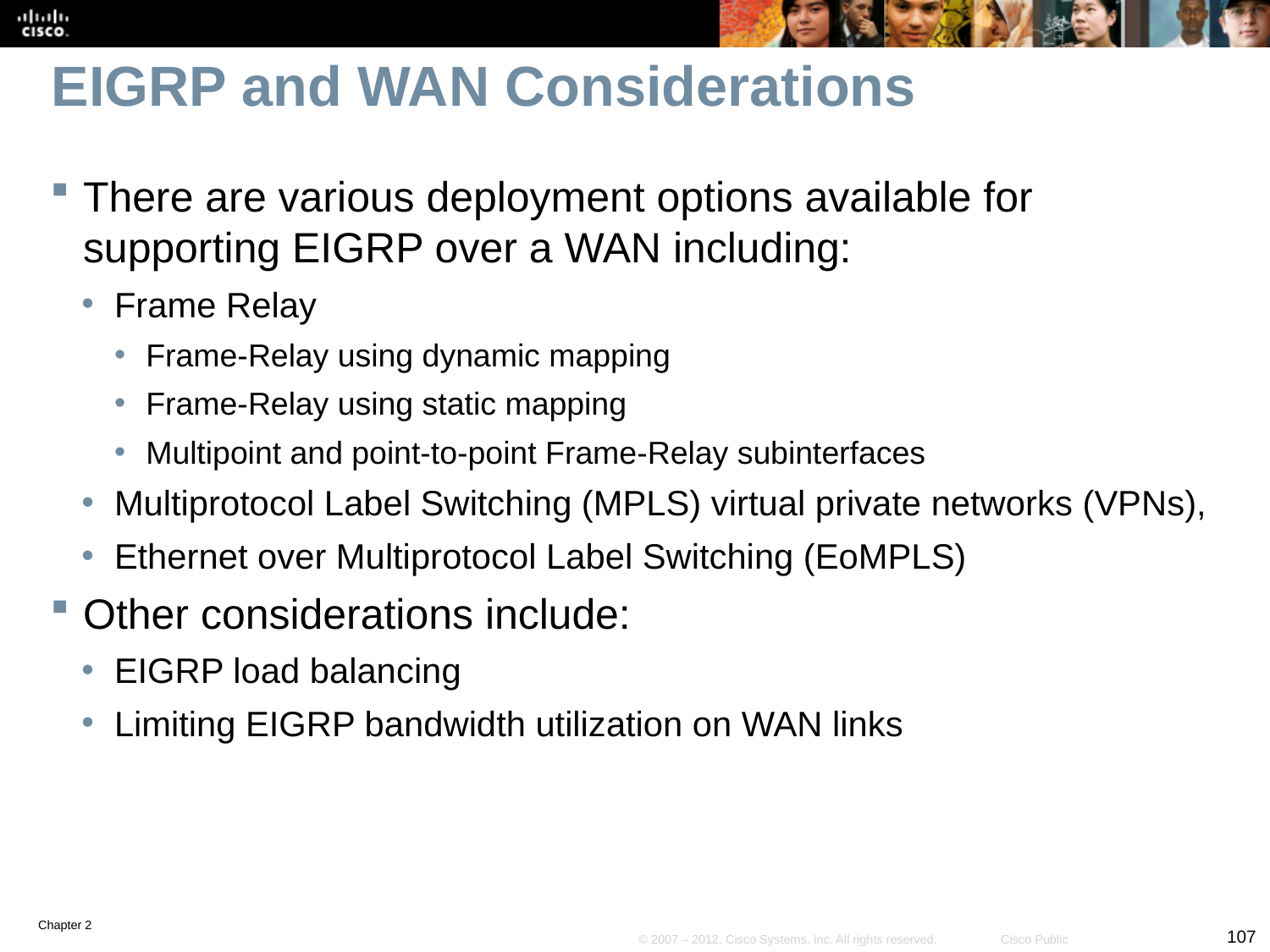

# EIGRP and WAN Considerations
There are various deployment options available for supporting EIGRP over a WAN including:
Frame Relay
Frame-Relay using dynamic mapping
Frame-Relay using static mapping
Multipoint and point-to-point Frame-Relay subinterfaces
Multiprotocol Label Switching (MPLS) virtual private networks (VPNs),
Ethernet over Multiprotocol Label Switching (EoMPLS)
Other considerations include:
EIGRP load balancing
Limiting EIGRP bandwidth utilization on WAN links